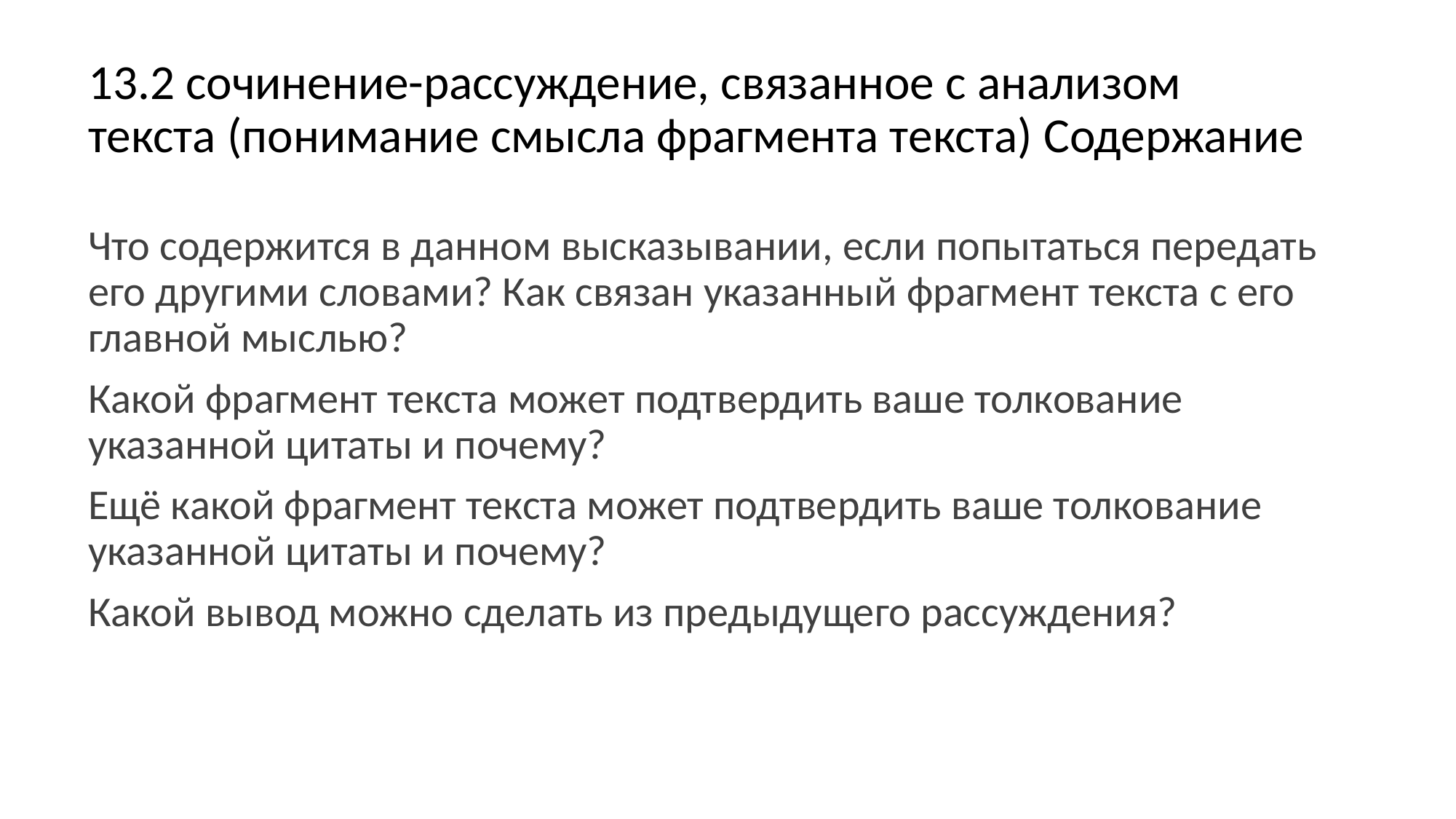

# 13.2 сочинение-рассуждение, связанное с анализом текста (понимание смысла фрагмента текста) Содержание
Что содержится в данном высказывании, если попытаться передать его другими словами? Как связан указанный фрагмент текста с его главной мыслью?
Какой фрагмент текста может подтвердить ваше толкование указанной цитаты и почему?
Ещё какой фрагмент текста может подтвердить ваше толкование указанной цитаты и почему?
Какой вывод можно сделать из предыдущего рассуждения?